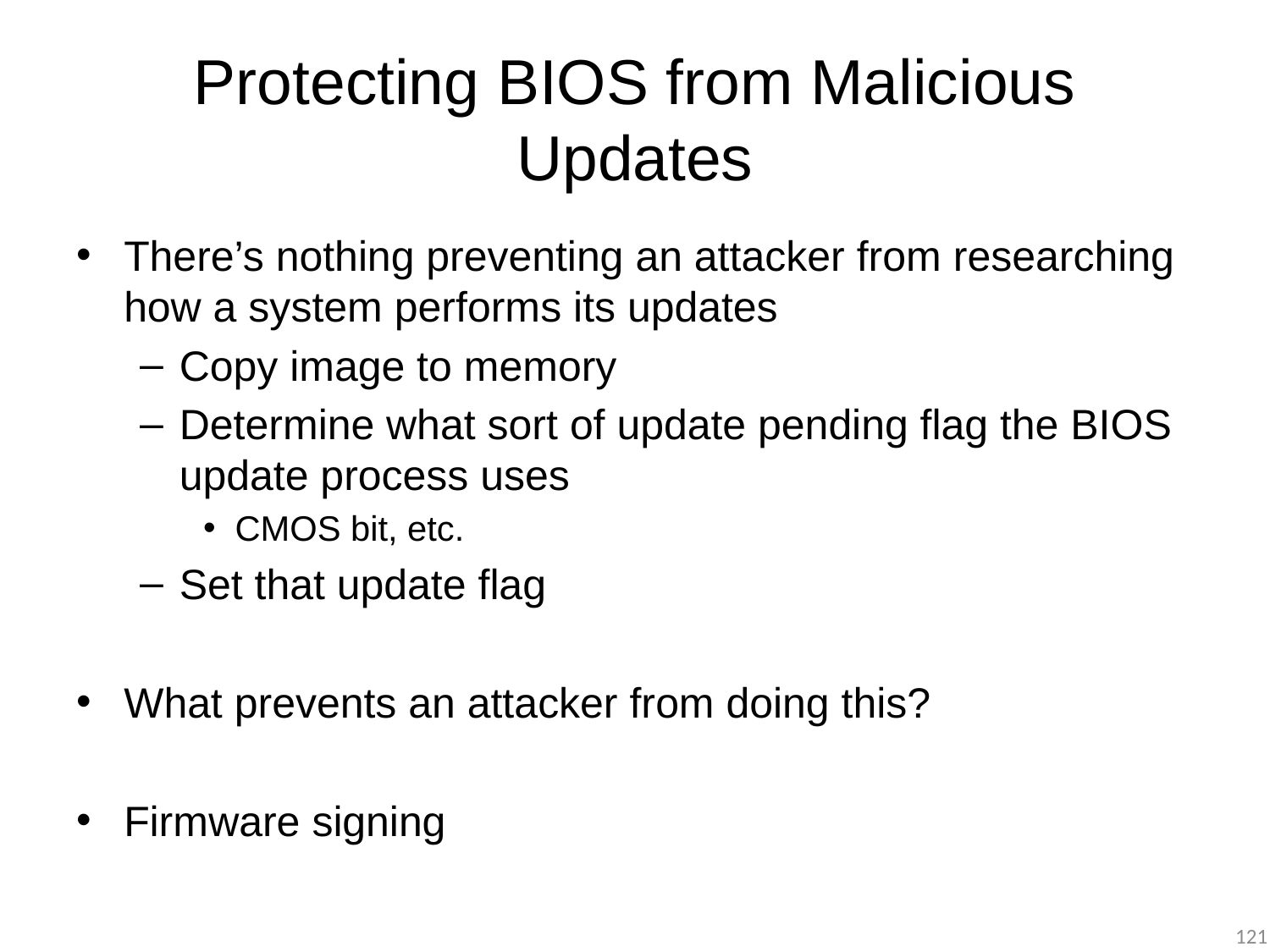

# Protecting BIOS from Malicious Updates
There’s nothing preventing an attacker from researching how a system performs its updates
Copy image to memory
Determine what sort of update pending flag the BIOS update process uses
CMOS bit, etc.
Set that update flag

What prevents an attacker from doing this?

Firmware signing
121